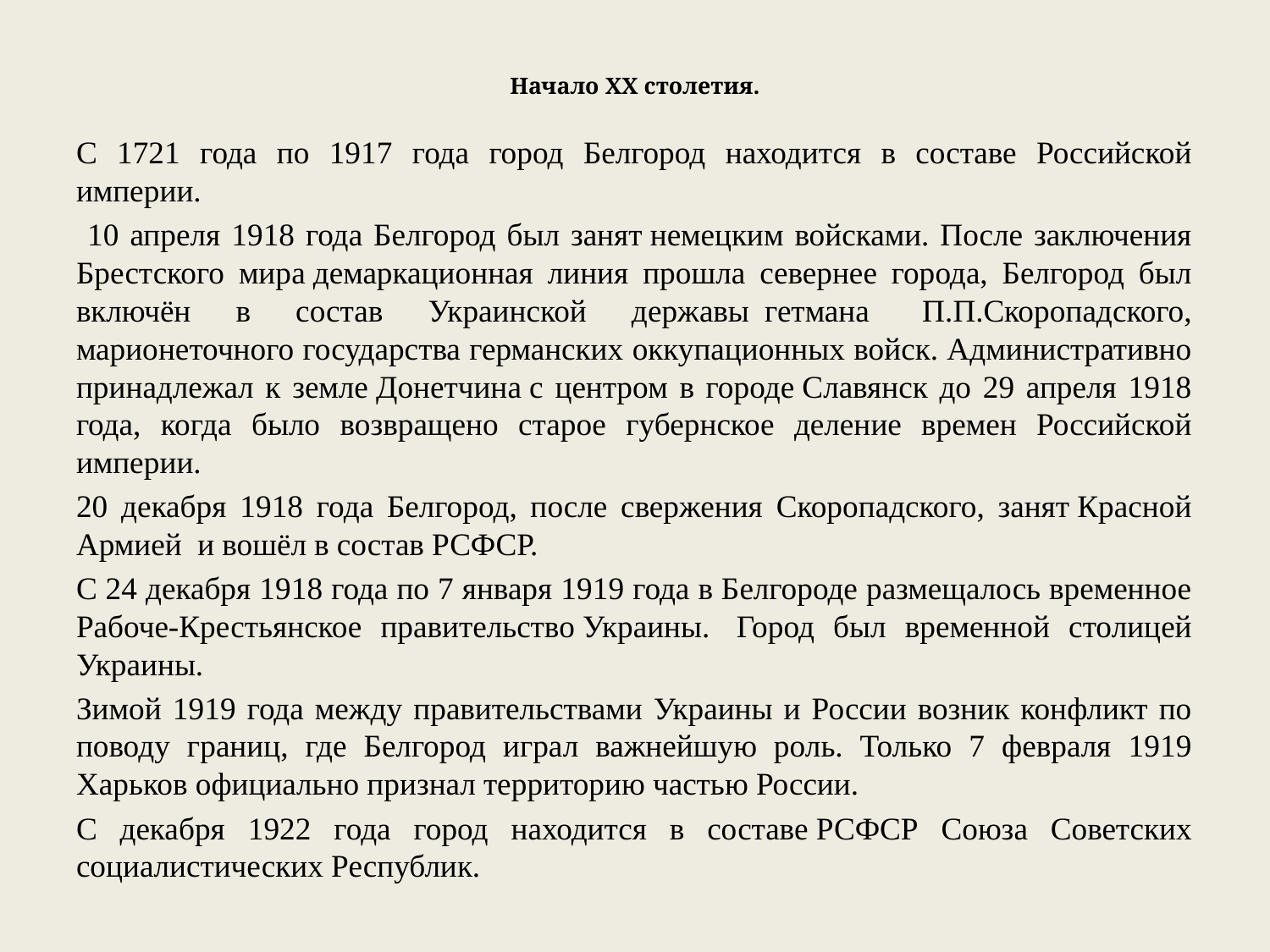

# Начало ХХ столетия.
C 1721 года по 1917 года город Белгород находится в составе Российской империи.
 10 апреля 1918 года Белгород был занят немецким войсками. После заключения Брестского мира демаркационная линия прошла севернее города, Белгород был включён в состав Украинской державы  гетмана  П.П.Скоропадского, марионеточного государства германских оккупационных войск. Административно принадлежал к земле Донетчина с центром в городе Славянск до 29 апреля 1918 года, когда было возвращено старое губернское деление времен Российской империи.
20 декабря 1918 года Белгород, после свержения Скоропадского, занят Красной Армией  и вошёл в состав РСФСР.
С 24 декабря 1918 года по 7 января 1919 года в Белгороде размещалось временное Рабоче-Крестьянское правительство Украины.  Город был временной столицей Украины.
Зимой 1919 года между правительствами Украины и России возник конфликт по поводу границ, где Белгород играл важнейшую роль. Только 7 февраля 1919 Харьков официально признал территорию частью России.
C декабря 1922 года город находится в составе РСФСР Союза Советских социалистических Республик.